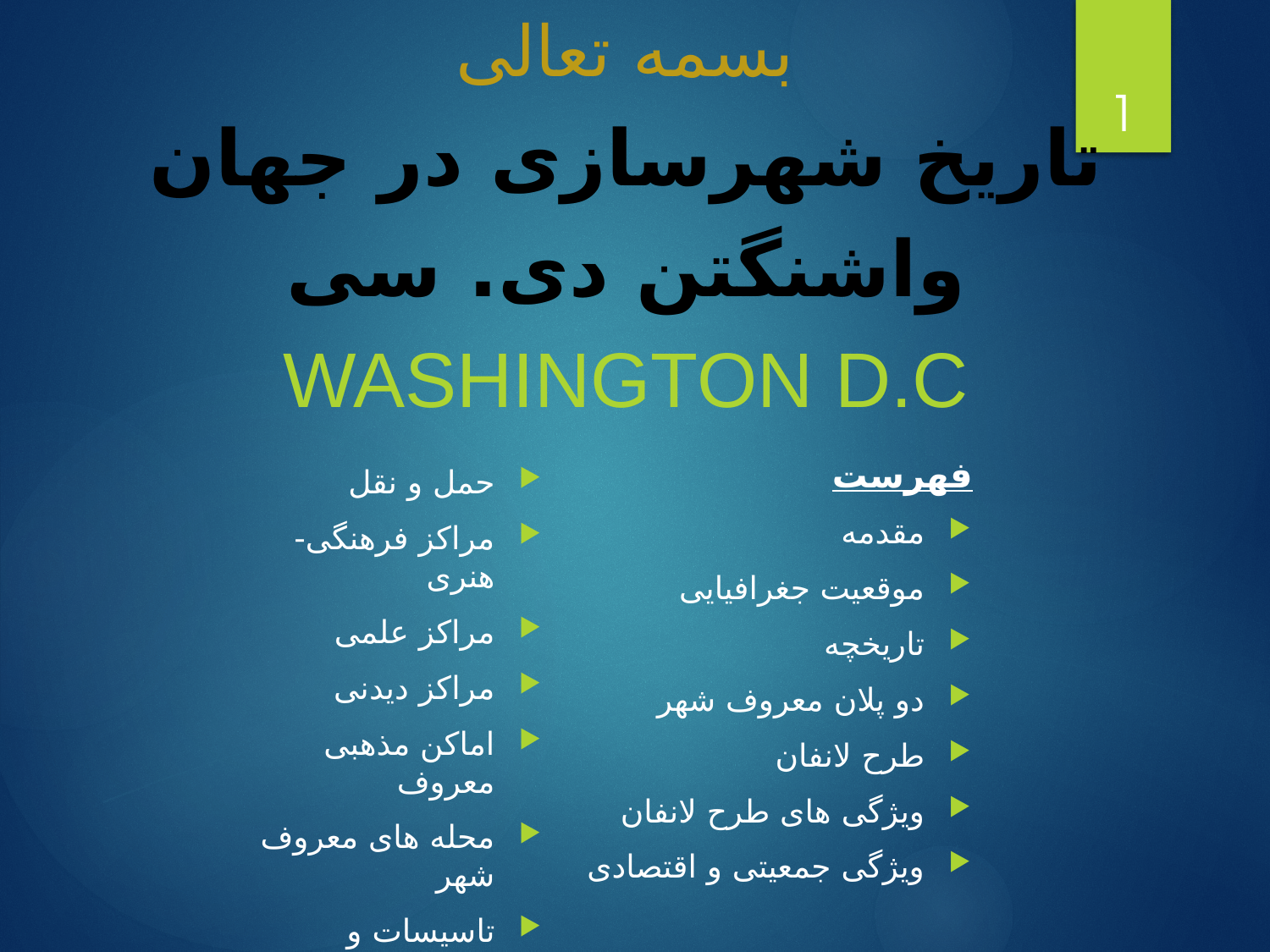

# بسمه تعالی
1
تاریخ شهرسازی در جهان
واشنگتن دی. سی
Washington D.C
فهرست
مقدمه
موقعیت جغرافیایی
تاریخچه
دو پلان معروف شهر
طرح لانفان
ویژگی های طرح لانفان
ویژگی جمعیتی و اقتصادی
حمل و نقل
مراکز فرهنگی- هنری
مراکز علمی
مراکز دیدنی
اماکن مذهبی معروف
محله های معروف شهر
تاسیسات و تجهیزات
منابع